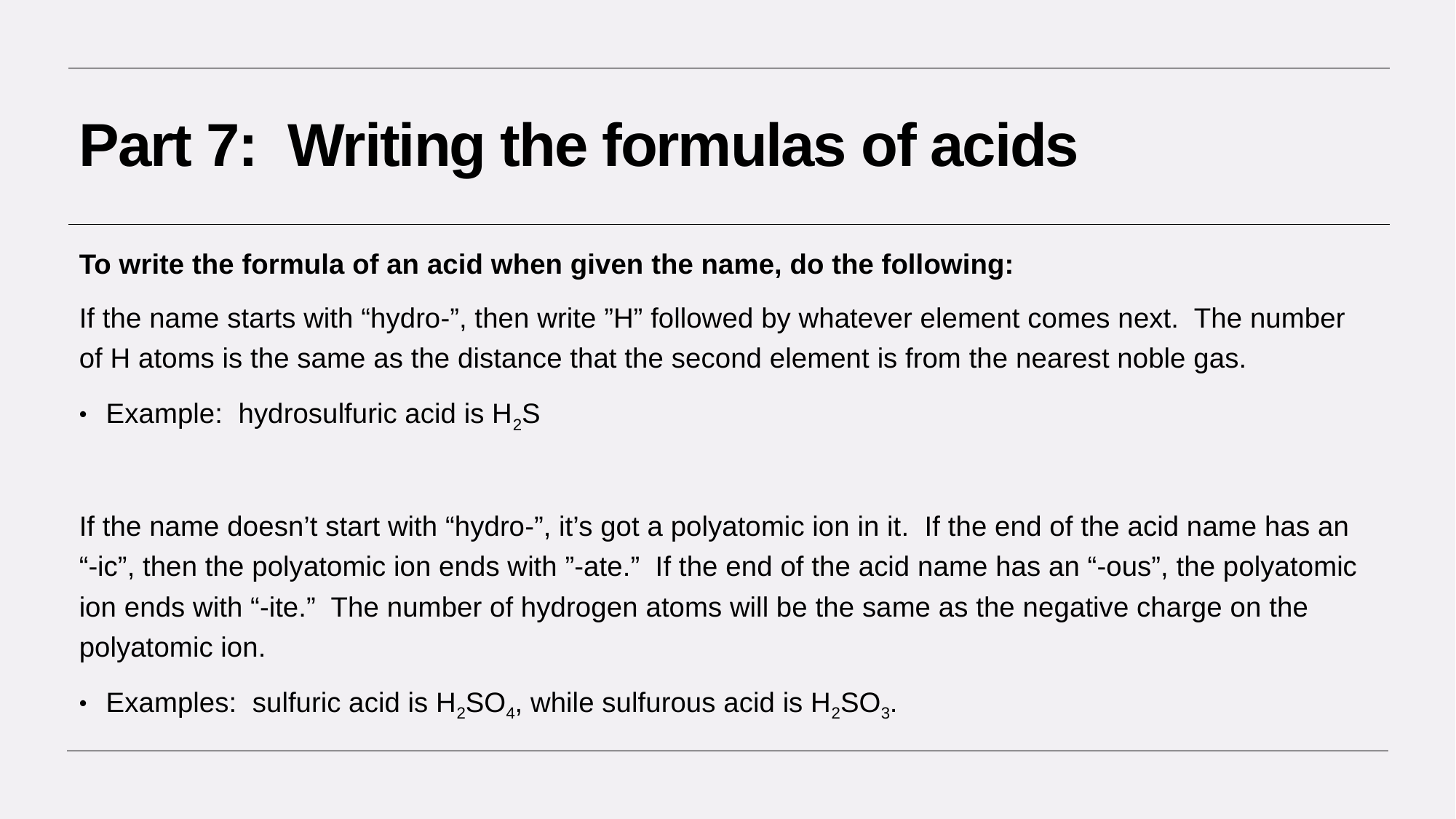

# Part 7:  Writing the formulas of acids
To write the formula of an acid when given the name, do the following:
If the name starts with “hydro-”, then write ”H” followed by whatever element comes next.  The number of H atoms is the same as the distance that the second element is from the nearest noble gas.
Example:  hydrosulfuric acid is H2S

If the name doesn’t start with “hydro-”, it’s got a polyatomic ion in it.  If the end of the acid name has an “-ic”, then the polyatomic ion ends with ”-ate.”  If the end of the acid name has an “-ous”, the polyatomic ion ends with “-ite.”  The number of hydrogen atoms will be the same as the negative charge on the polyatomic ion.
Examples:  sulfuric acid is H2SO4, while sulfurous acid is H2SO3.